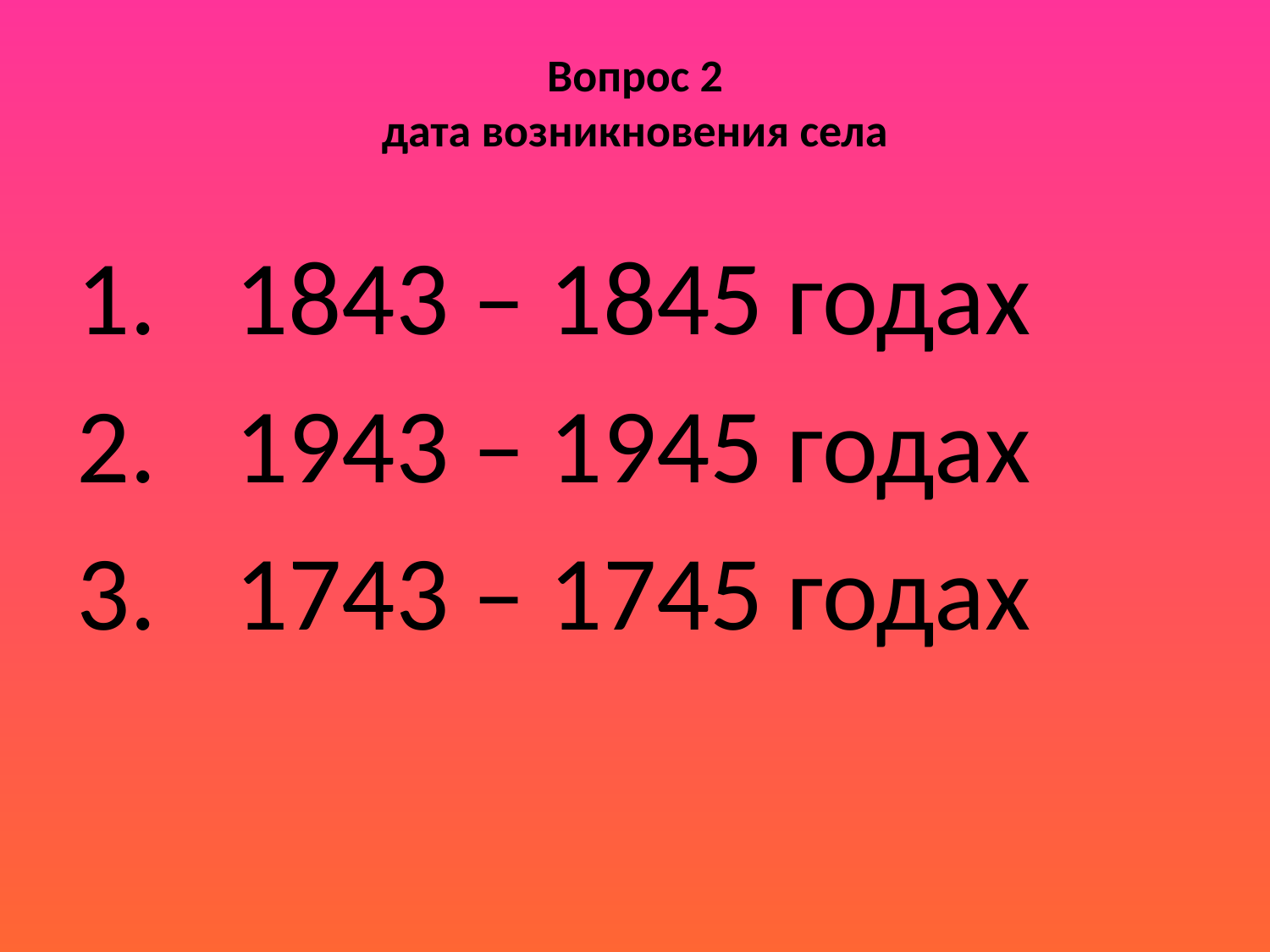

# Вопрос 2 дата возникновения села
1843 – 1845 годах
1943 – 1945 годах
1743 – 1745 годах